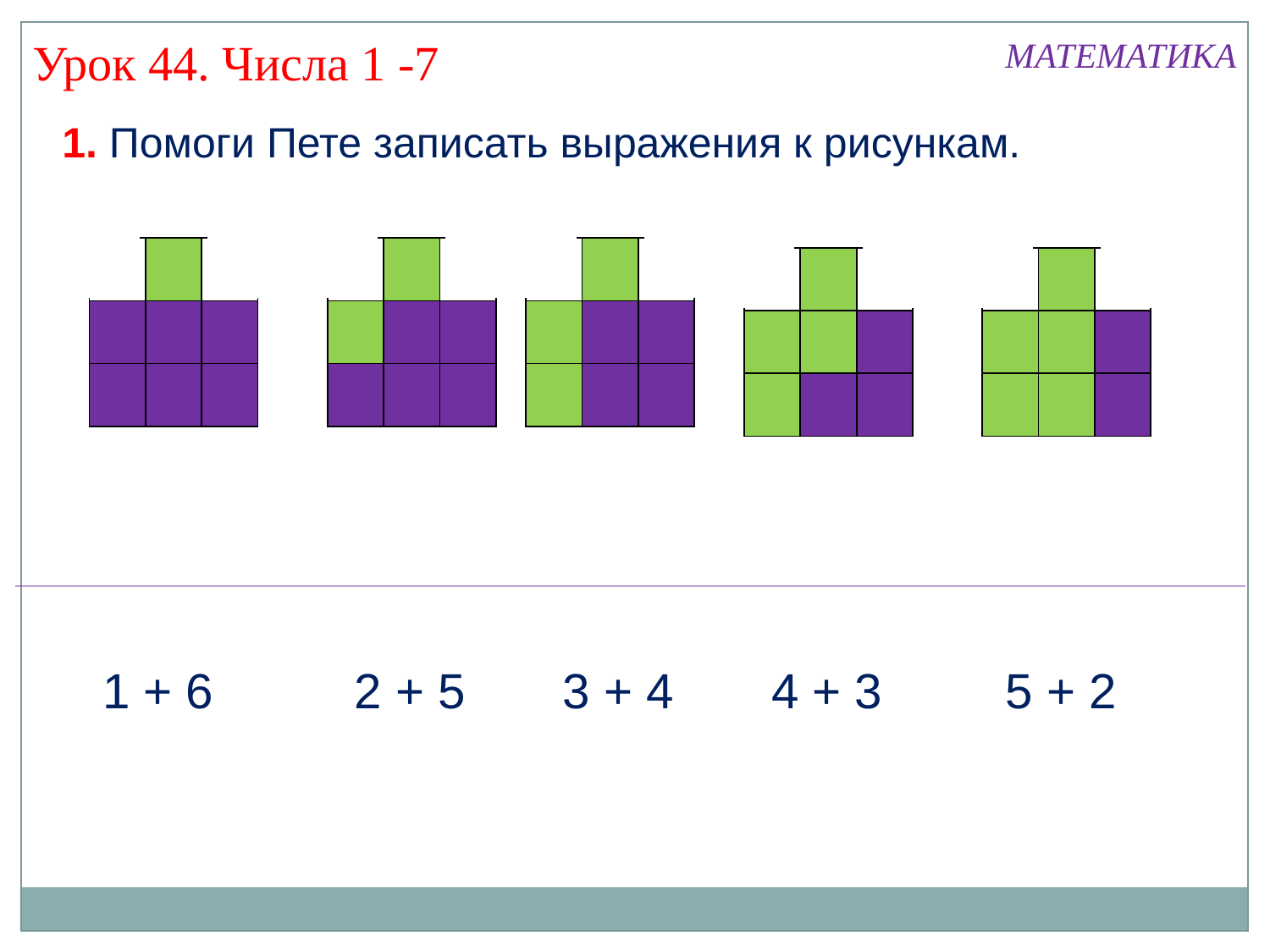

Урок 44. Числа 1 -7
МАТЕМАТИКА
1. Помоги Пете записать выражения к рисункам.

|  |  |  |
| --- | --- | --- |
|  |  |  |
|  |  |  |
|  |  |  |
| --- | --- | --- |
|  |  |  |
|  |  |  |

|  |  |  |
| --- | --- | --- |
|  |  |  |
|  |  |  |

|  |  |  |
| --- | --- | --- |
|  |  |  |
|  |  |  |
|  |  |  |
| --- | --- | --- |
|  |  |  |
|  |  |  |
1 + 6
2 + 5
3 + 4
4 + 3
5 + 2